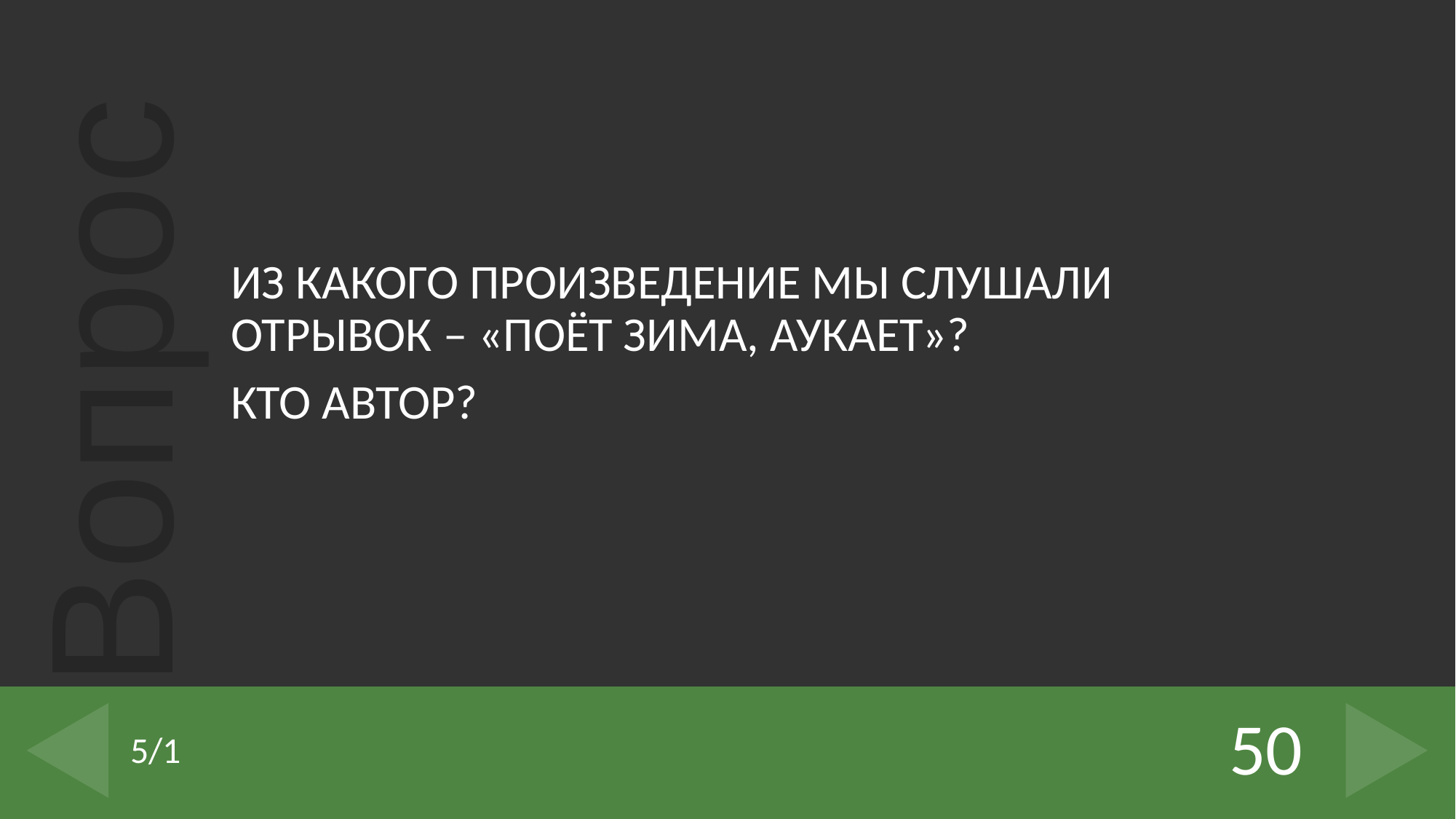

ИЗ КАКОГО ПРОИЗВЕДЕНИЕ МЫ СЛУШАЛИ ОТРЫВОК – «ПОЁТ ЗИМА, АУКАЕТ»?
КТО АВТОР?
50
# 5/1